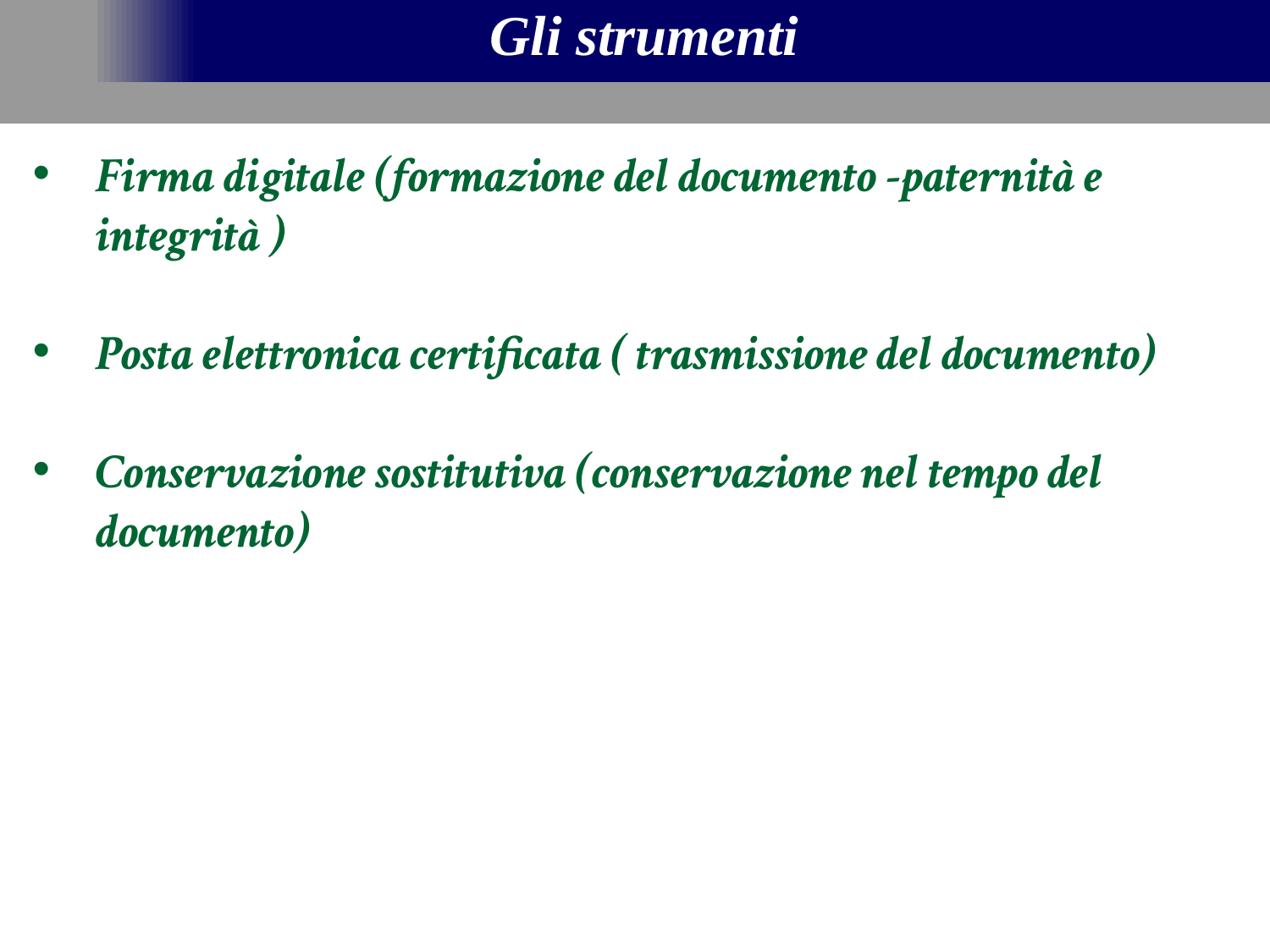

Gli strumenti
Firma digitale (formazione del documento -paternità e integrità )

Posta elettronica certificata ( trasmissione del documento)

Conservazione sostitutiva (conservazione nel tempo del documento)